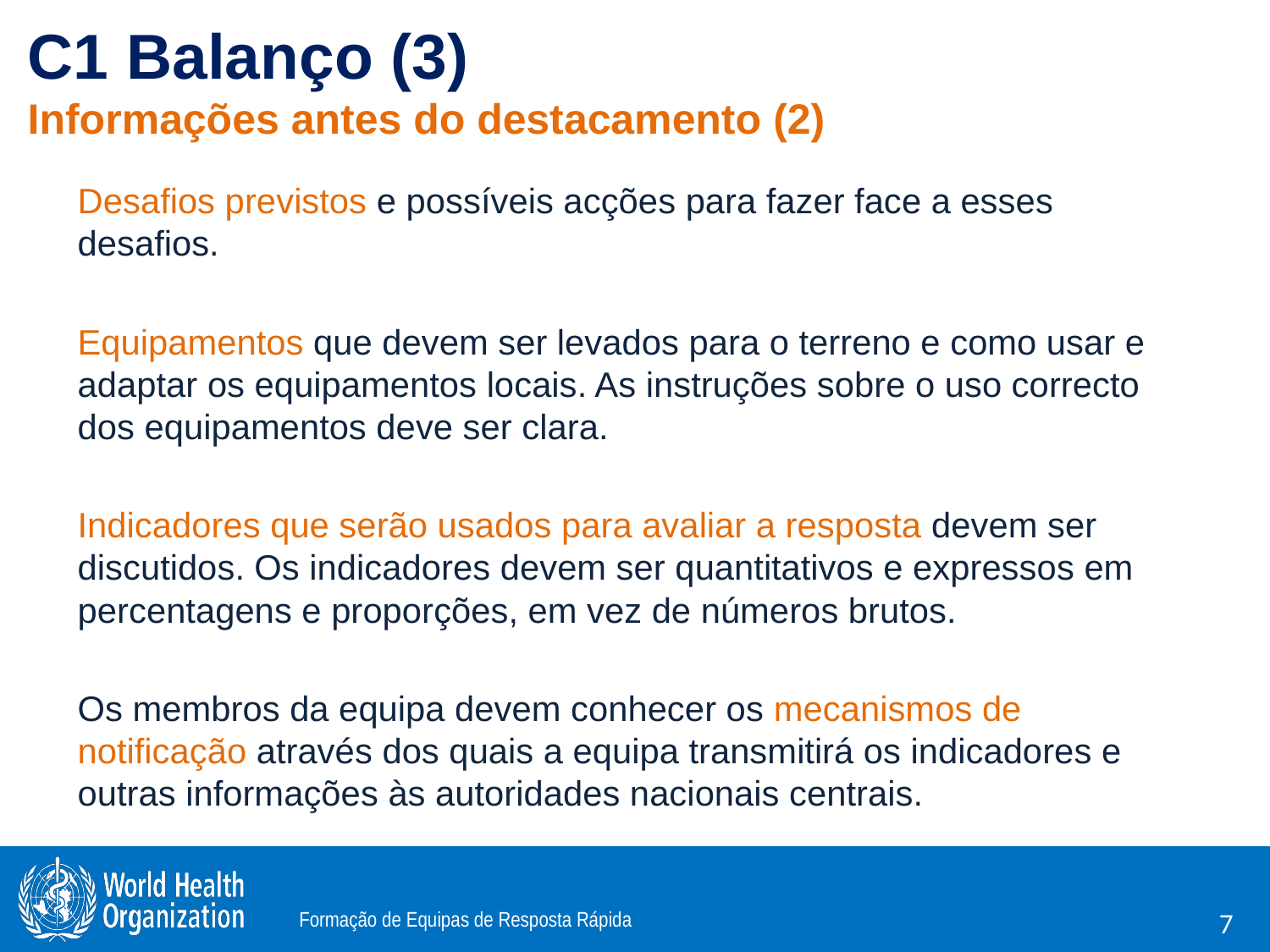

# C1 Balanço (3) Informações antes do destacamento (2)
Desafios previstos e possíveis acções para fazer face a esses desafios.

Equipamentos que devem ser levados para o terreno e como usar e adaptar os equipamentos locais. As instruções sobre o uso correcto dos equipamentos deve ser clara.

Indicadores que serão usados para avaliar a resposta devem ser discutidos. Os indicadores devem ser quantitativos e expressos em percentagens e proporções, em vez de números brutos.

Os membros da equipa devem conhecer os mecanismos de notificação através dos quais a equipa transmitirá os indicadores e outras informações às autoridades nacionais centrais.